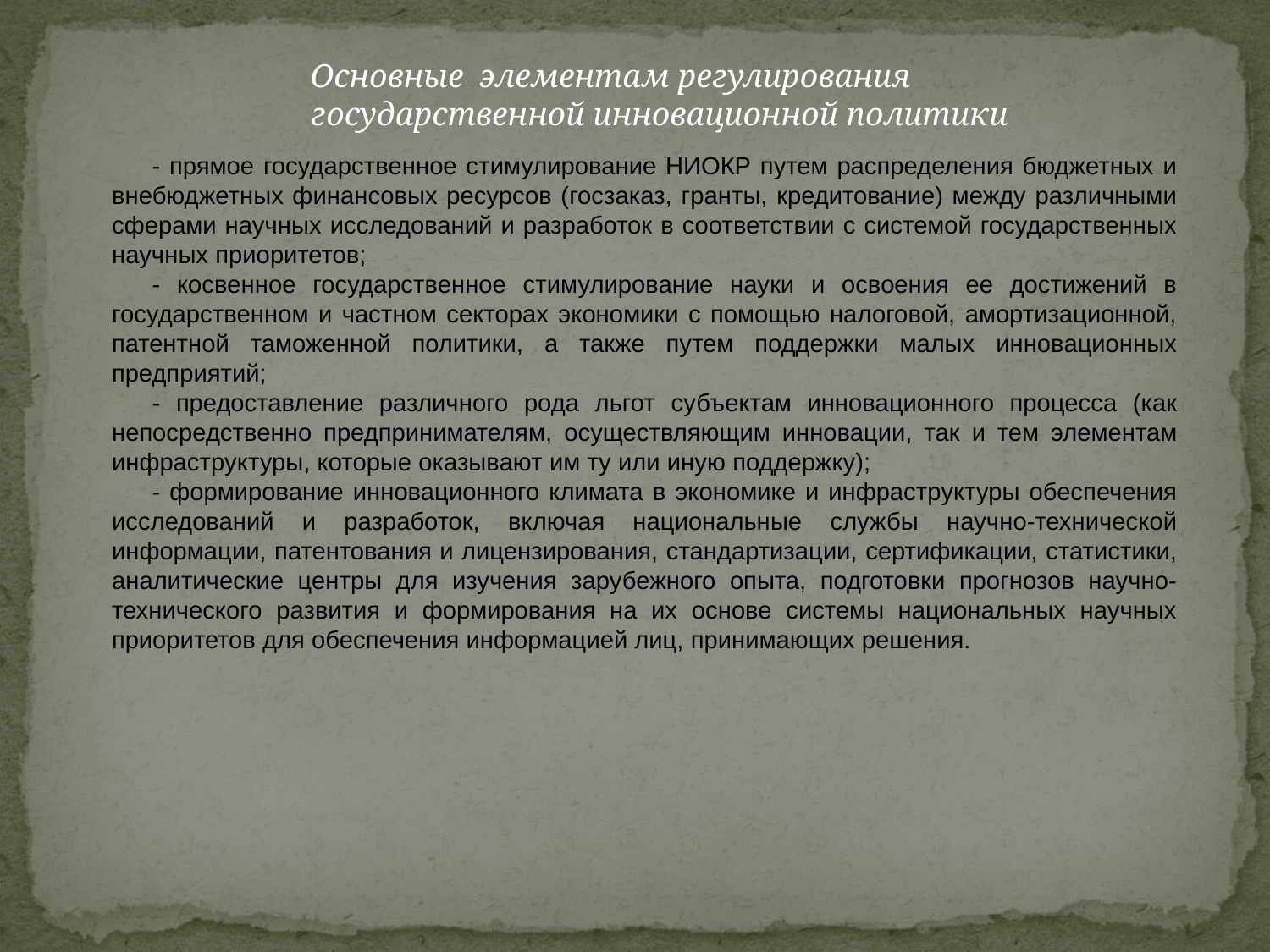

Основные  элементам регулирования
государственной инновационной политики
- прямое государственное стимулирование НИОКР путем распределения бюджетных и внебюджетных финансовых ресурсов (госзаказ, гранты, кредитование) между различными сферами научных исследований и разработок в соответствии с системой государственных научных приоритетов;
- косвенное государственное стимулирование науки и освоения ее достижений в государственном и частном секторах экономики с помощью налоговой, амортизационной, патентной таможенной политики, а также путем поддержки малых инновационных предприятий;
- предоставление различного рода льгот субъектам инновационного процесса (как непосредственно предпринимателям, осуществляющим инновации, так и тем элементам инфраструктуры, которые оказывают им ту или иную поддержку);
- формирование инновационного климата в экономике и инфраструктуры обеспечения исследований и разработок, включая национальные службы научно-технической информации, патентования и лицензирования, стандартизации, сертификации, статистики, аналитические центры для изучения зарубежного опыта, подготовки прогнозов научно-технического развития и формирования на их основе системы национальных научных приоритетов для обеспечения информацией лиц, принимающих решения.